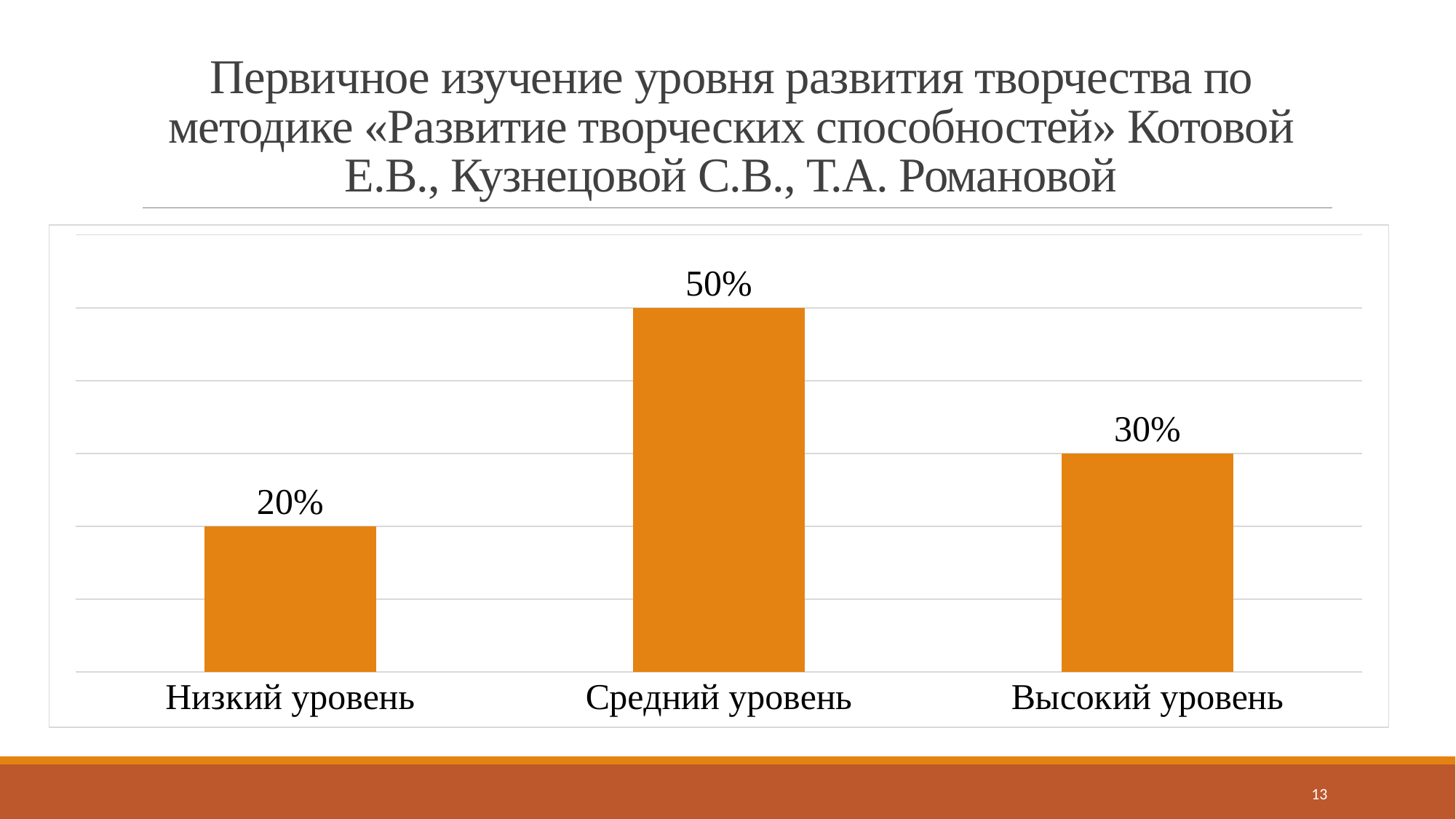

# Первичное изучение уровня развития творчества по методике «Развитие творческих способностей» Котовой Е.В., Кузнецовой С.В., Т.А. Романовой

### Chart

| Category | Уровень развития творческих способностей старших дошкольников с интеллектуальными нарушениями, % |
|---|---|
| Низкий уровень | 0.2 |
| Средний уровень | 0.5 |
| Высокий уровень | 0.3 |
13